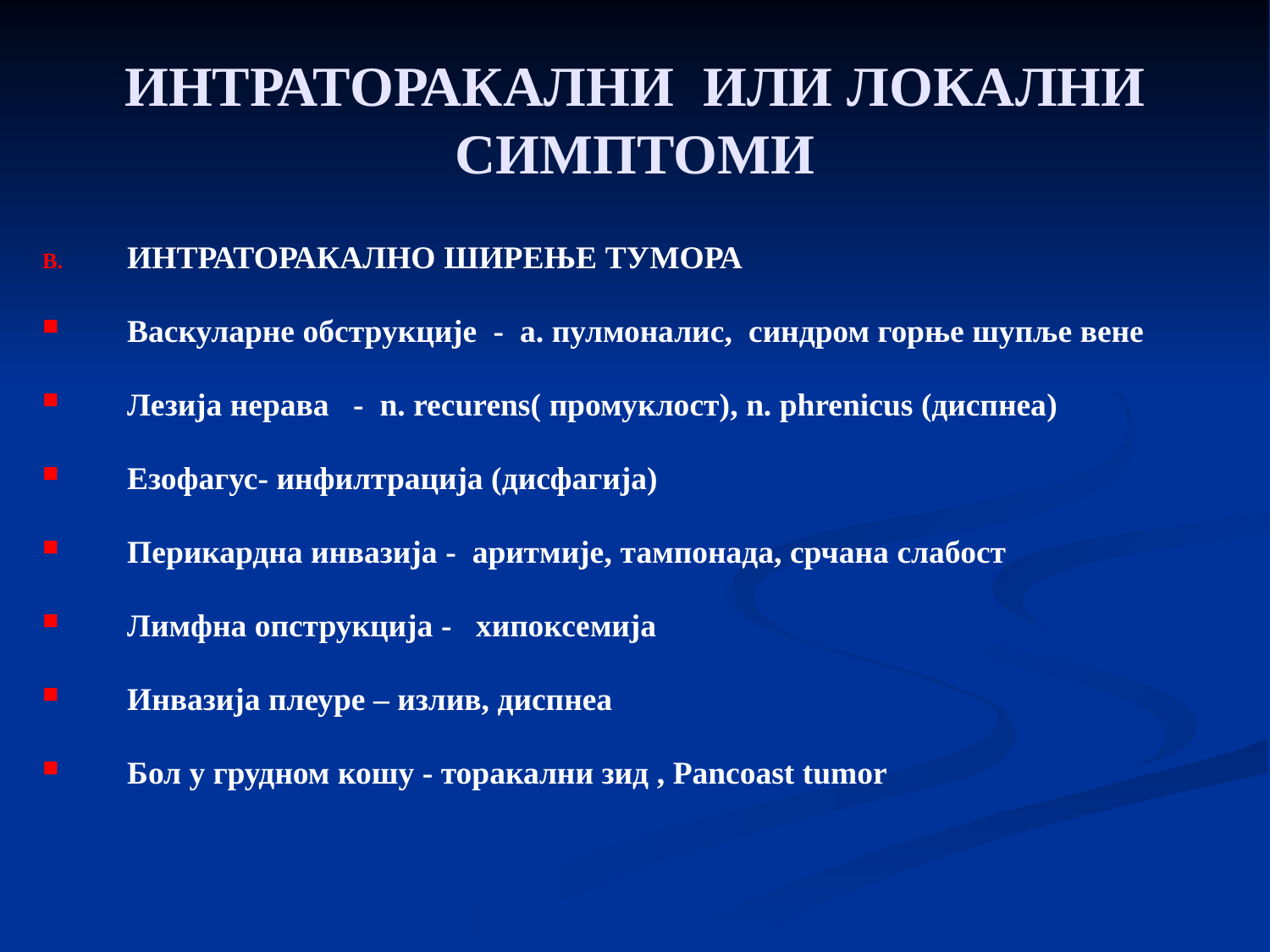

# ИНТРАТОРАКАЛНИ  ИЛИ ЛОКАЛНИ СИМПТОМИ
ИНТРАТОРАКАЛНО ШИРЕЊЕ ТУМОРА

Васкуларне обструкције  -  а. пулмоналис,  синдром горње шупље вене

Лезија нерава   -  n. recurens( промуклост), n. phrenicus (диспнеа)

Езофагус- инфилтрација (дисфагија)

Перикардна инвазија -  аритмије, тампонада, срчана слабост

Лимфна опструкција -   хипоксемија

Инвазија плеуре – излив, диспнеа

Бол у грудном кошу - торакални зид , Pancoast tumor